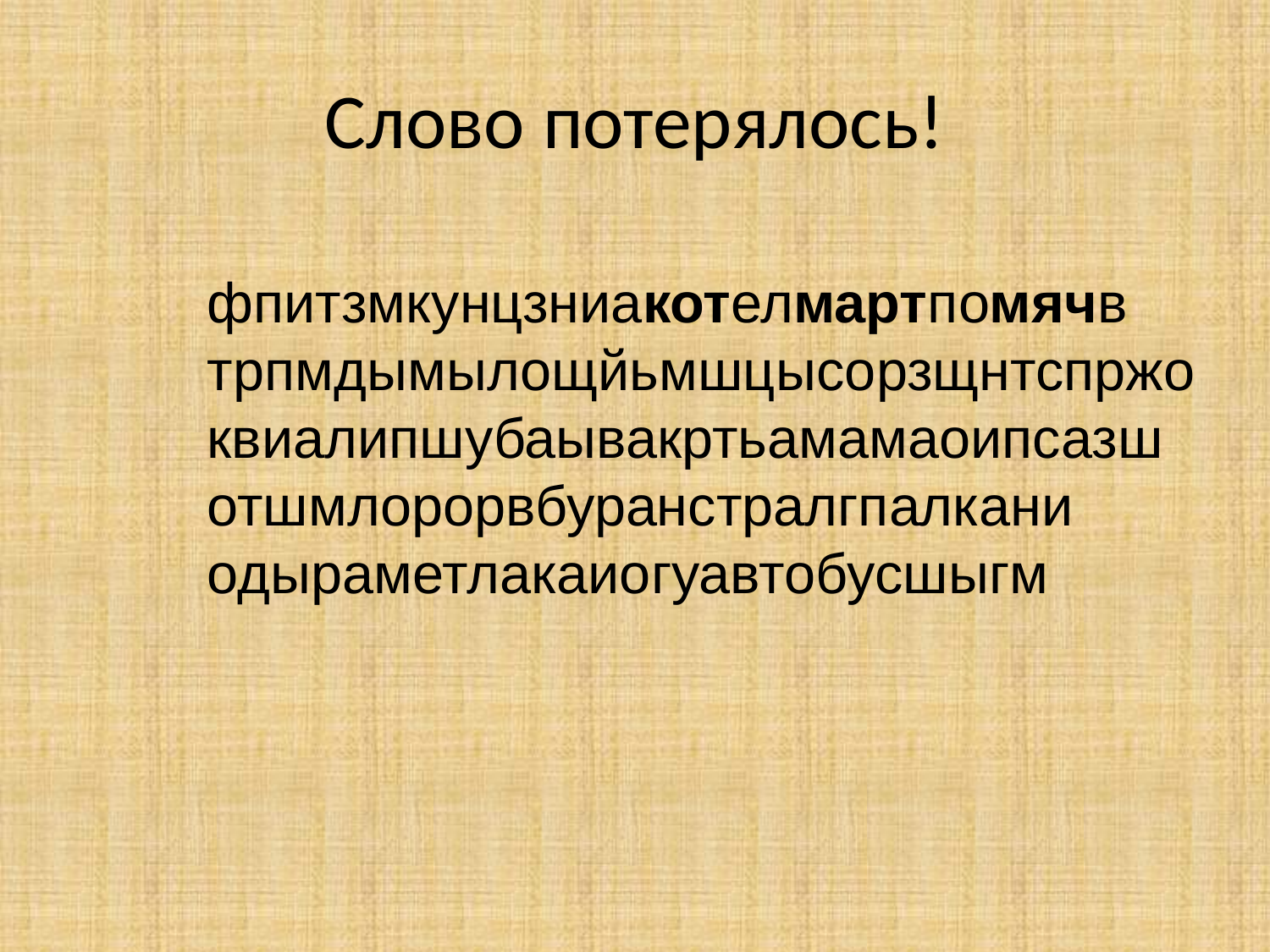

# Слово потерялось!
фпитзмкунцзниакотелмартпомячв
трпмдымылощйьмшцысорзщнтспржо
квиалипшубаывакртьамамаоипсазш
отшмлорорвбуранстралгпалкани
одыраметлакаиогуавтобусшыгм